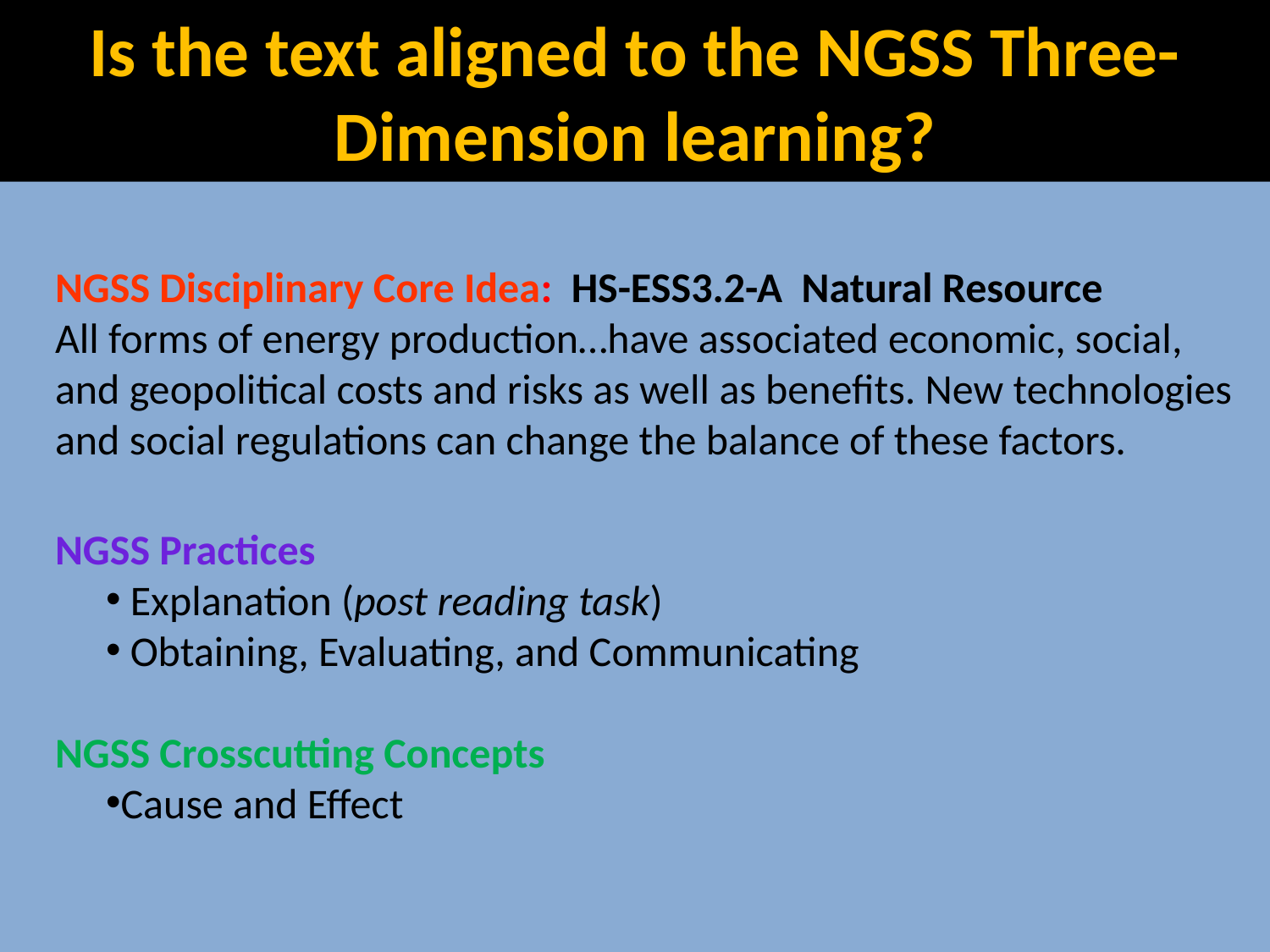

Is the text aligned to the NGSS Three-Dimension learning?
NGSS Disciplinary Core Idea:  HS-ESS3.2-A  Natural Resource
All forms of energy production…have associated economic, social, and geopolitical costs and risks as well as benefits. New technologies and social regulations can change the balance of these factors.

NGSS Practices
 Explanation (post reading task)
 Obtaining, Evaluating, and Communicating

NGSS Crosscutting Concepts
Cause and Effect